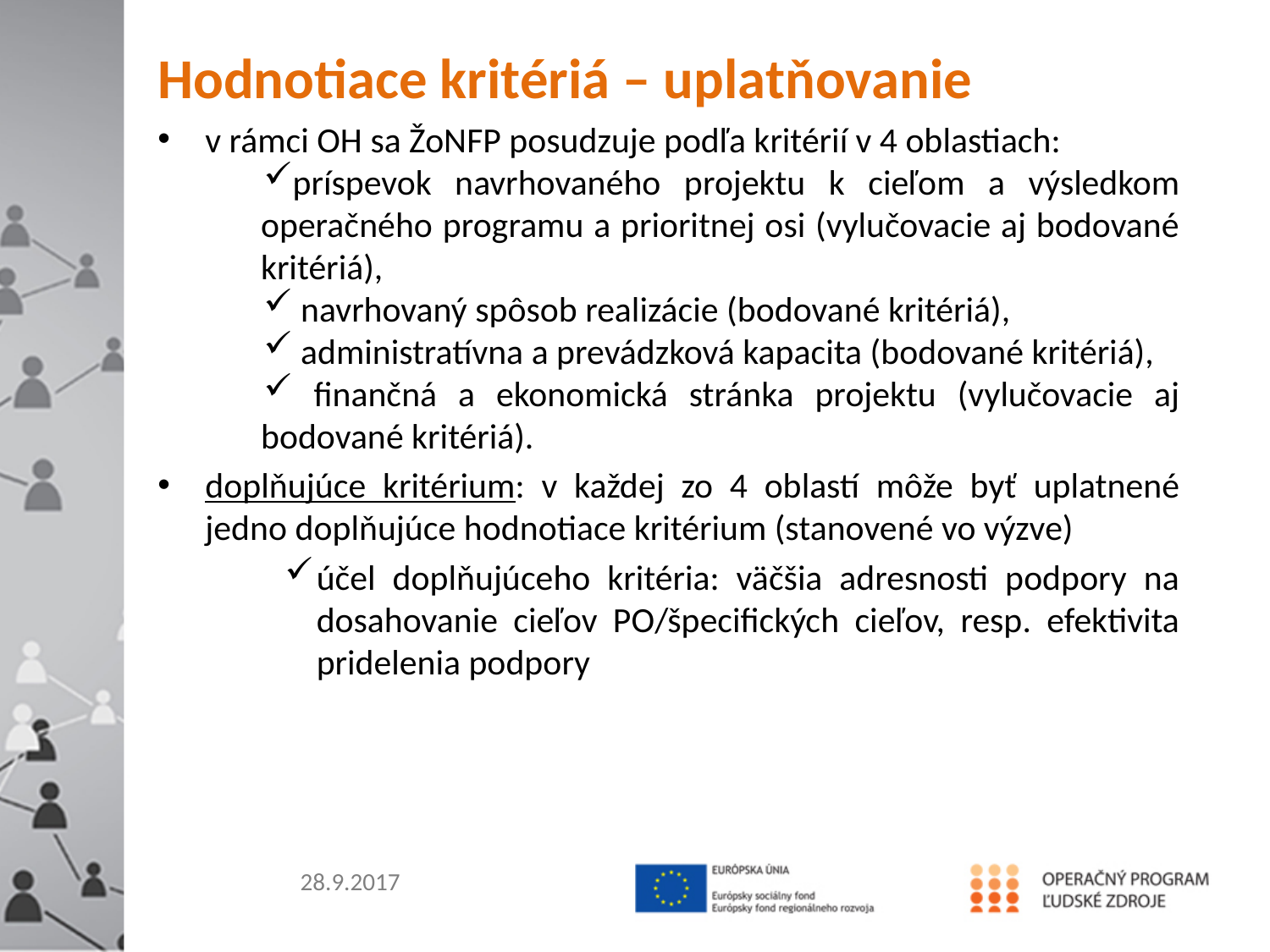

Hodnotiace kritériá – uplatňovanie
v rámci OH sa ŽoNFP posudzuje podľa kritérií v 4 oblastiach:
príspevok navrhovaného projektu k cieľom a výsledkom operačného programu a prioritnej osi (vylučovacie aj bodované kritériá),
 navrhovaný spôsob realizácie (bodované kritériá),
 administratívna a prevádzková kapacita (bodované kritériá),
 finančná a ekonomická stránka projektu (vylučovacie aj bodované kritériá).
doplňujúce kritérium: v každej zo 4 oblastí môže byť uplatnené jedno doplňujúce hodnotiace kritérium (stanovené vo výzve)
účel doplňujúceho kritéria: väčšia adresnosti podpory na dosahovanie cieľov PO/špecifických cieľov, resp. efektivita pridelenia podpory

28.9.2017